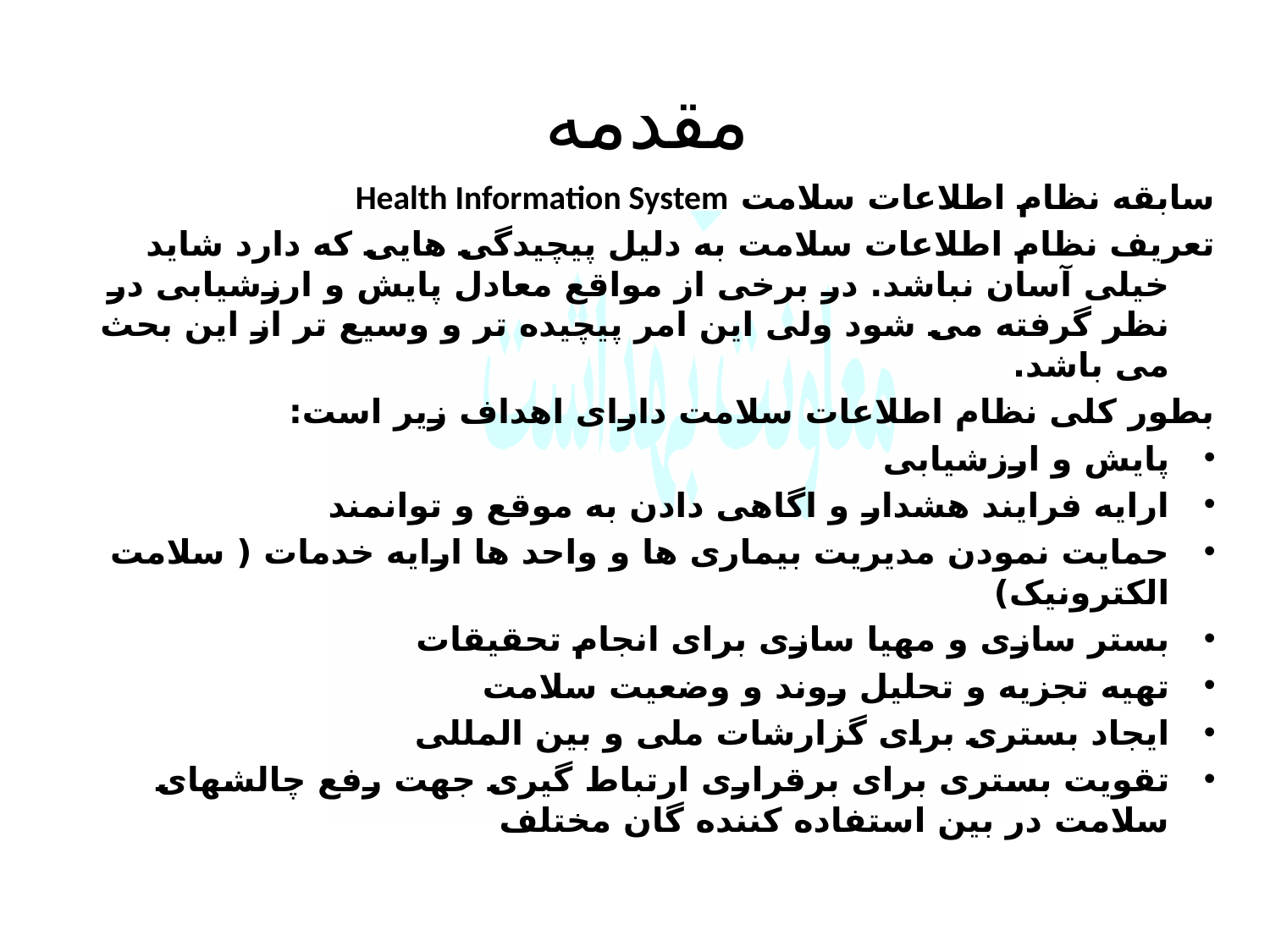

# مقدمه
سابقه نظام اطلاعات سلامت Health Information System
تعریف نظام اطلاعات سلامت به دلیل پیچیدگی هایی که دارد شاید خیلی آسان نباشد. در برخی از مواقع معادل پایش و ارزشیابی در نظر گرفته می شود ولی این امر پیچیده تر و وسیع تر از این بحث می باشد.
بطور کلی نظام اطلاعات سلامت دارای اهداف زیر است:
پایش و ارزشیابی
ارایه فرایند هشدار و اگاهی دادن به موقع و توانمند
حمایت نمودن مدیریت بیماری ها و واحد ها ارایه خدمات ( سلامت الکترونیک)
بستر سازی و مهیا سازی برای انجام تحقیقات
تهیه تجزیه و تحلیل روند و وضعیت سلامت
ایجاد بستری برای گزارشات ملی و بین المللی
تقویت بستری برای برقراری ارتباط گیری جهت رفع چالشهای سلامت در بین استفاده کننده گان مختلف